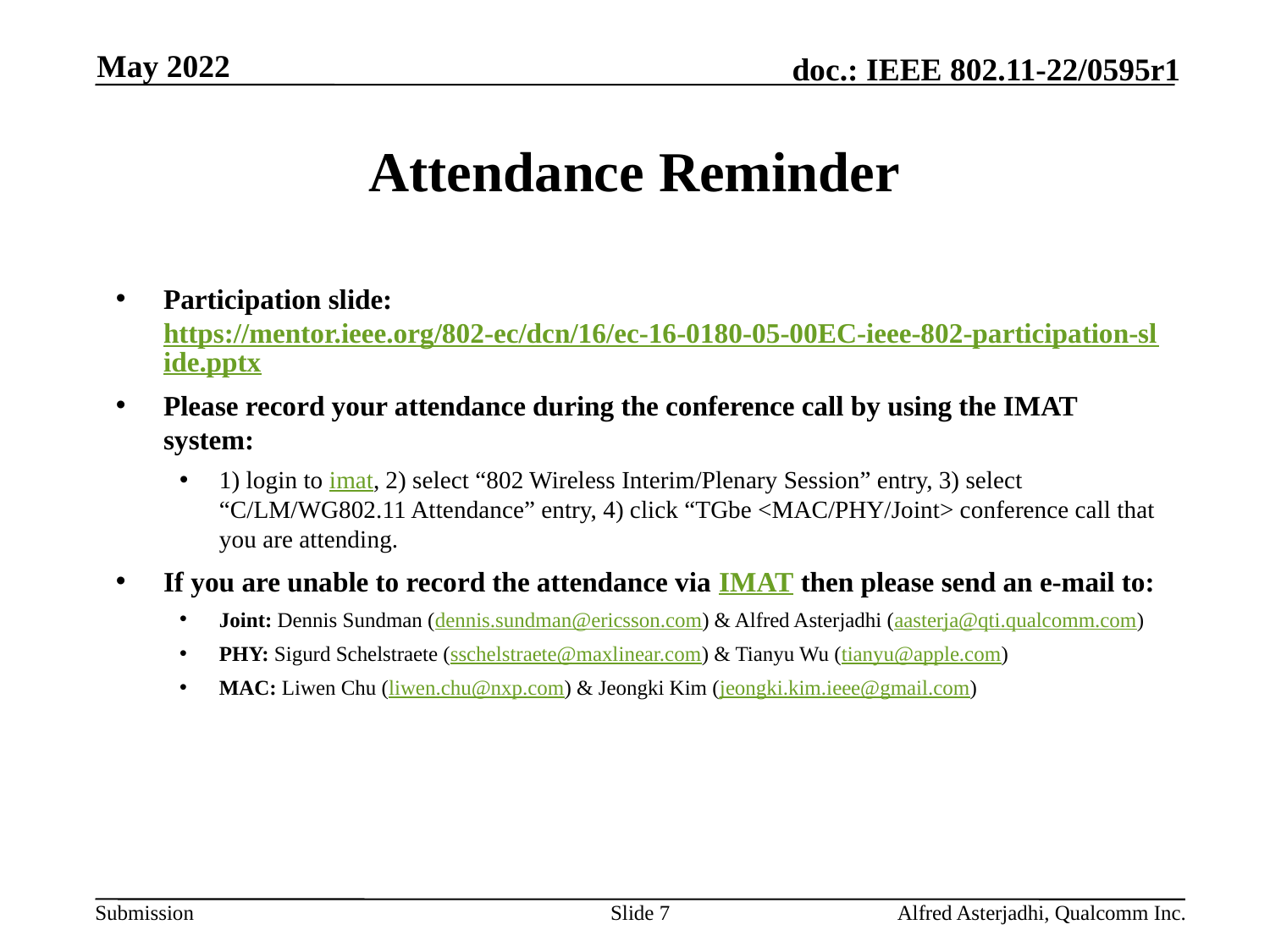

May 2022
# Attendance Reminder
Participation slide: https://mentor.ieee.org/802-ec/dcn/16/ec-16-0180-05-00EC-ieee-802-participation-slide.pptx
Please record your attendance during the conference call by using the IMAT system:
1) login to imat, 2) select “802 Wireless Interim/Plenary Session” entry, 3) select “C/LM/WG802.11 Attendance” entry, 4) click “TGbe <MAC/PHY/Joint> conference call that you are attending.
If you are unable to record the attendance via IMAT then please send an e-mail to:
Joint: Dennis Sundman (dennis.sundman@ericsson.com) & Alfred Asterjadhi (aasterja@qti.qualcomm.com)
PHY: Sigurd Schelstraete (sschelstraete@maxlinear.com) & Tianyu Wu (tianyu@apple.com)
MAC: Liwen Chu (liwen.chu@nxp.com) & Jeongki Kim (jeongki.kim.ieee@gmail.com)

Slide 7
Alfred Asterjadhi, Qualcomm Inc.